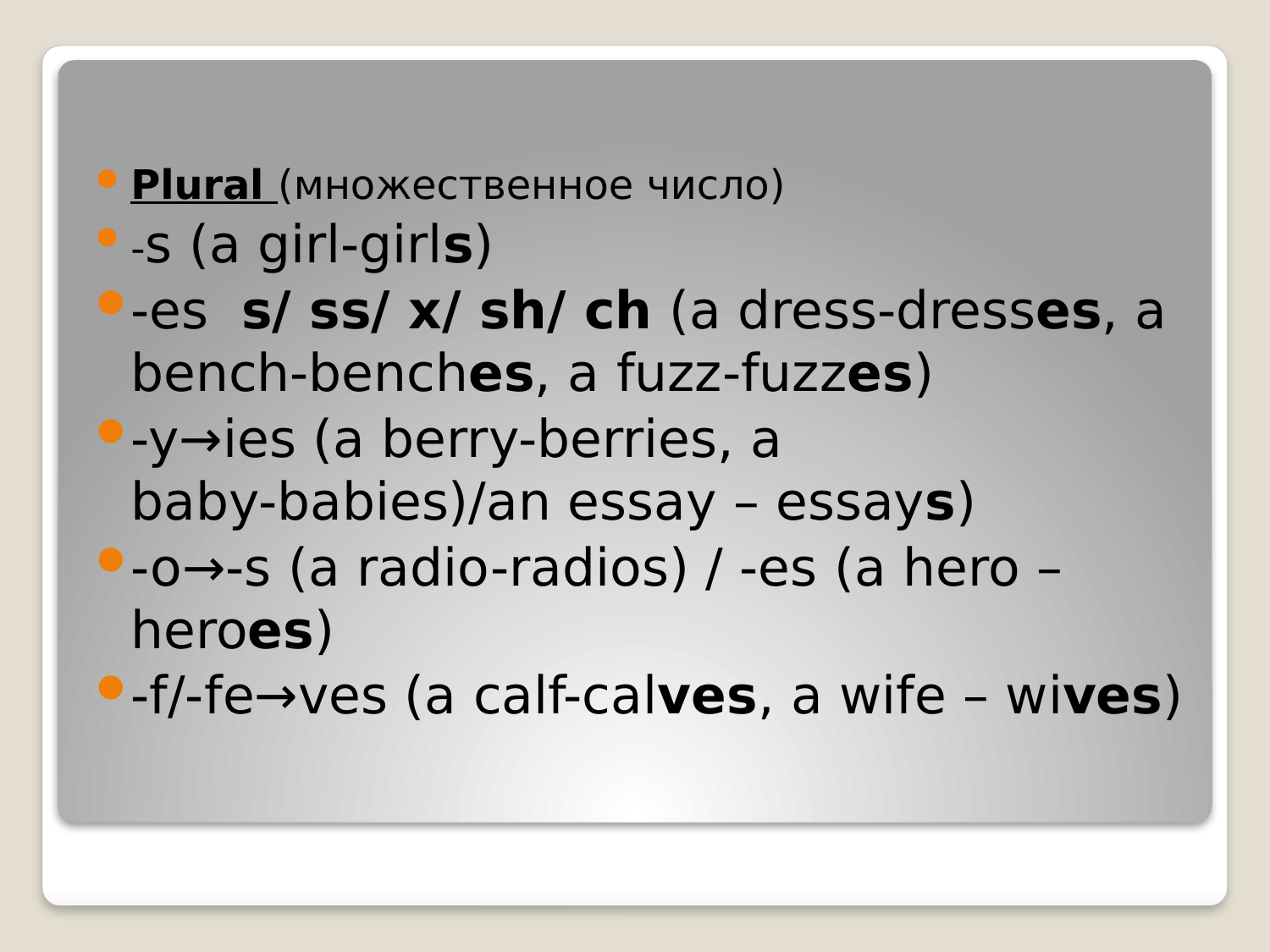

Plural (множественное число)
-s (a girl-girls)
-es  s/ ss/ x/ sh/ ch (a dress-dresses, a bench-benches, a fuzz-fuzzes)
-y→ies (a berry-berries, a baby-babies)/an essay – essays)
-o→-s (a radio-radios) / -es (a hero –heroes)
-f/-fe→ves (a calf-calves, a wife – wives)

#